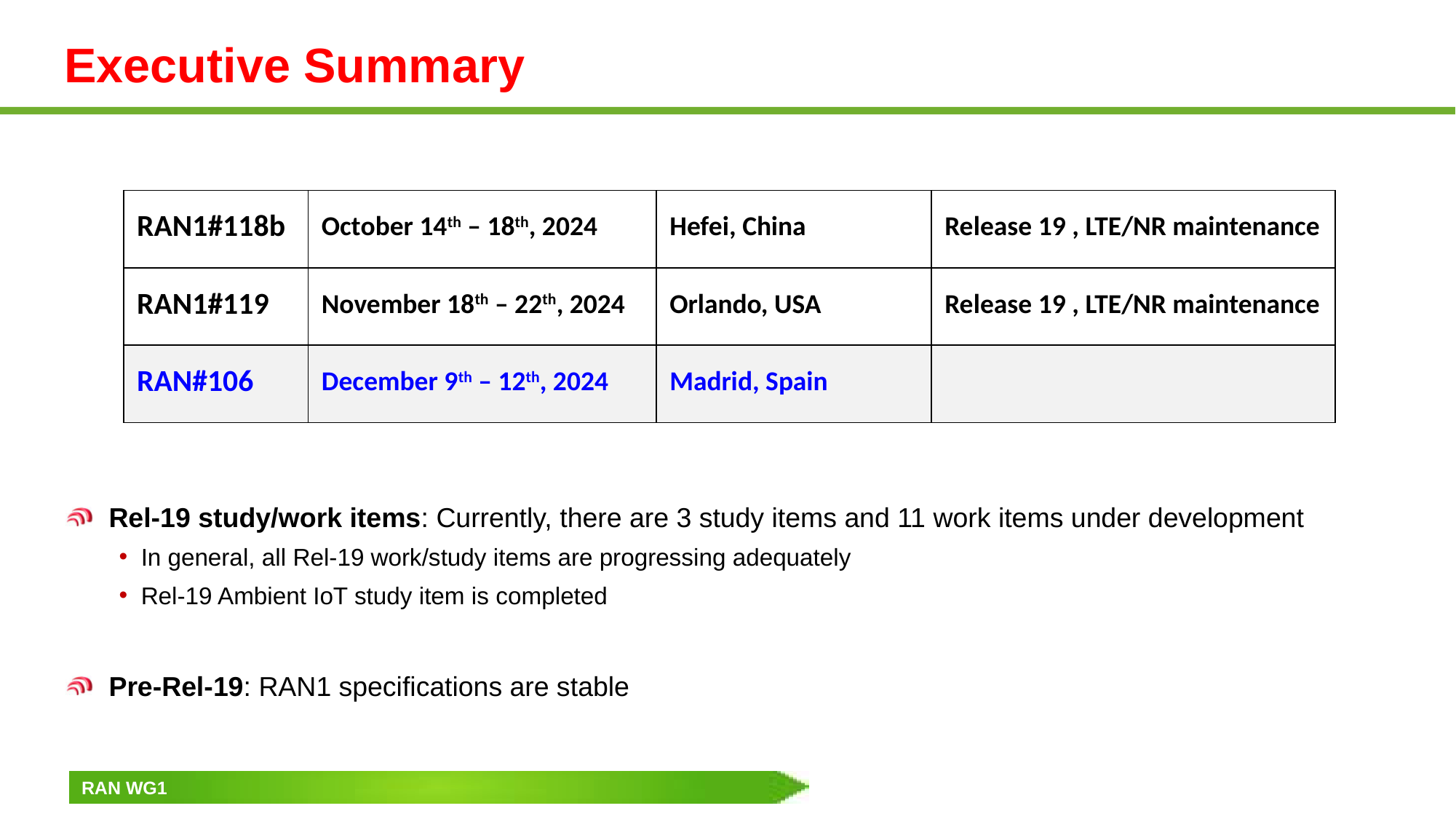

# Executive Summary
| RAN1#118b | October 14th – 18th, 2024 | Hefei, China | Release 19 , LTE/NR maintenance |
| --- | --- | --- | --- |
| RAN1#119 | November 18th – 22th, 2024 | Orlando, USA | Release 19 , LTE/NR maintenance |
| RAN#106 | December 9th – 12th, 2024 | Madrid, Spain |  |

Rel-19 study/work items: Currently, there are 3 study items and 11 work items under development
In general, all Rel-19 work/study items are progressing adequately
Rel-19 Ambient IoT study item is completed

Pre-Rel-19: RAN1 specifications are stable